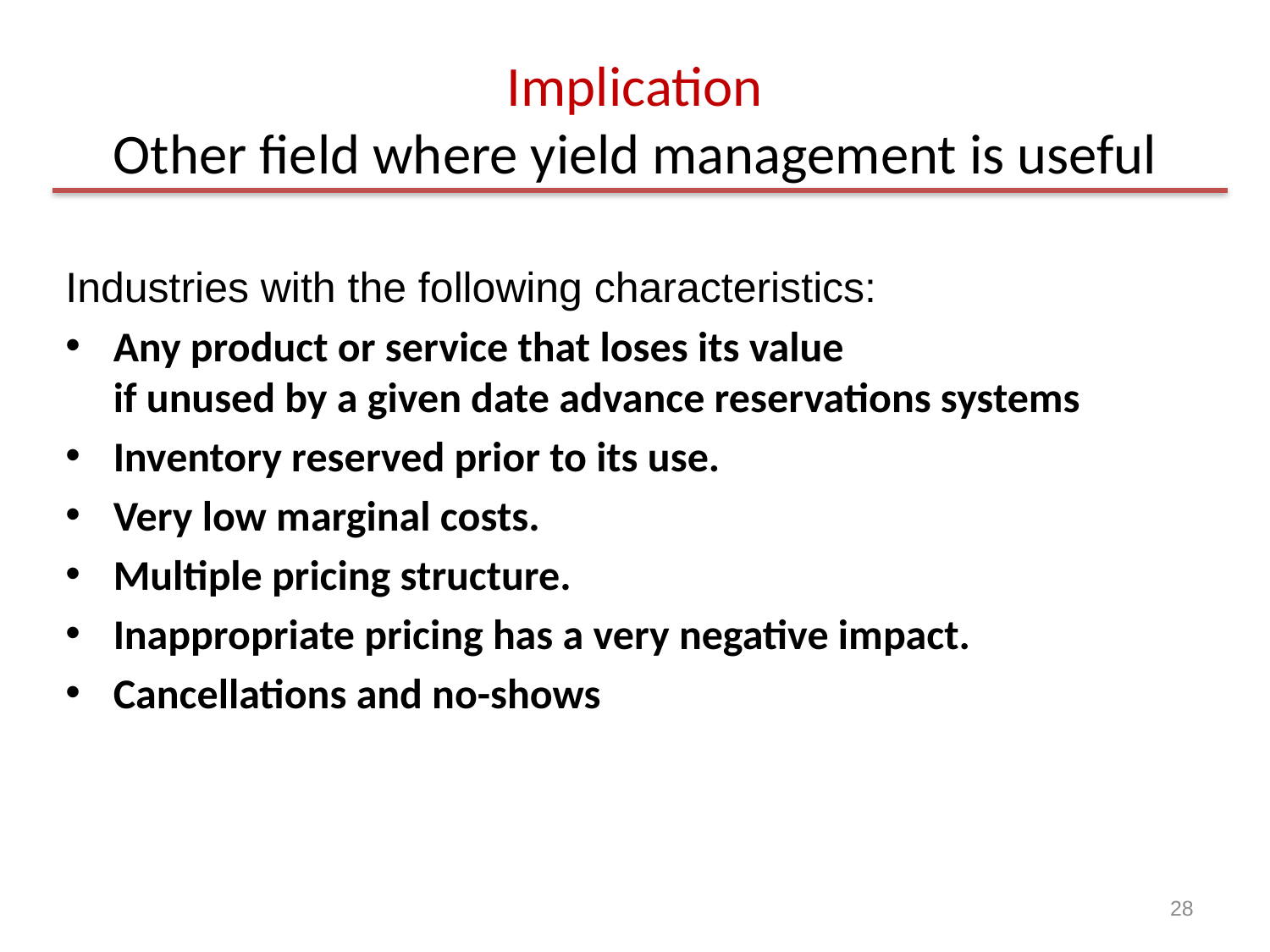

# Implication Other field where yield management is useful
Industries with the following characteristics:
Any product or service that loses its value
if unused by a given date advance reservations systems
Inventory reserved prior to its use.
Very low marginal costs.
Multiple pricing structure.
Inappropriate pricing has a very negative impact.
Cancellations and no-shows

28